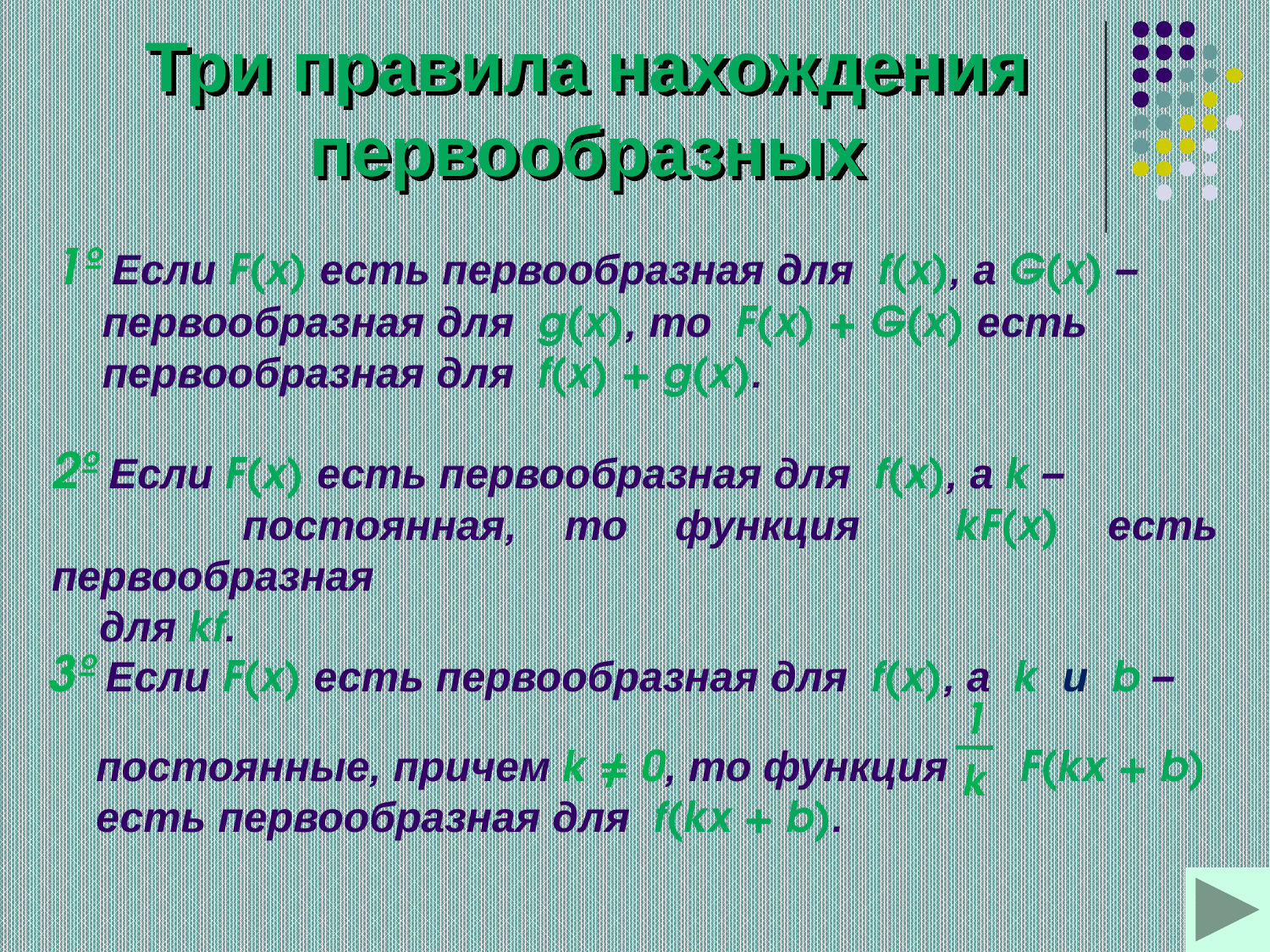

Три правила нахождения первообразных
1º Если F(x) есть первообразная для  f(x), а G(x) –
    первообразная для  g(x), то  F(x) + G(x) есть
    первообразная для  f(x) + g(x).
2º Если F(x) есть первообразная для  f(x), а k –
    постоянная, то функция  kF(x) есть первообразная
    для kf.
3º Если F(x) есть первообразная для  f(x), а  k  и  b –
    постоянные, причем k ≠ 0, то функция      F(kx + b)
    есть первообразная для  f(kx + b).
1
k